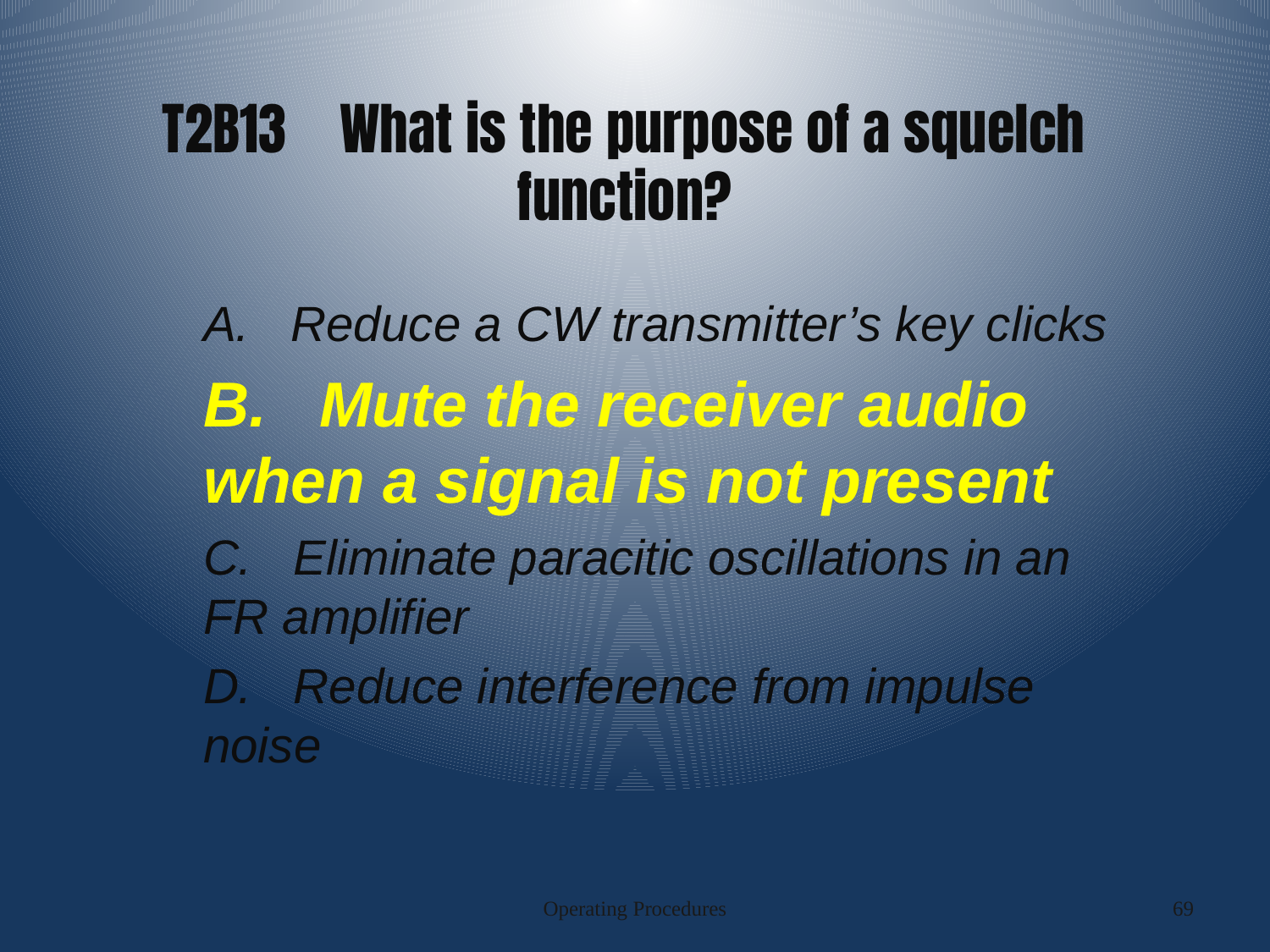

# T2B13    What is the purpose of a squelch function?
A.   Reduce a CW transmitter’s key clicks
B.   Mute the receiver audio when a signal is not present
C.   Eliminate paracitic oscillations in an FR amplifier
D.   Reduce interference from impulse noise
Operating Procedures
69